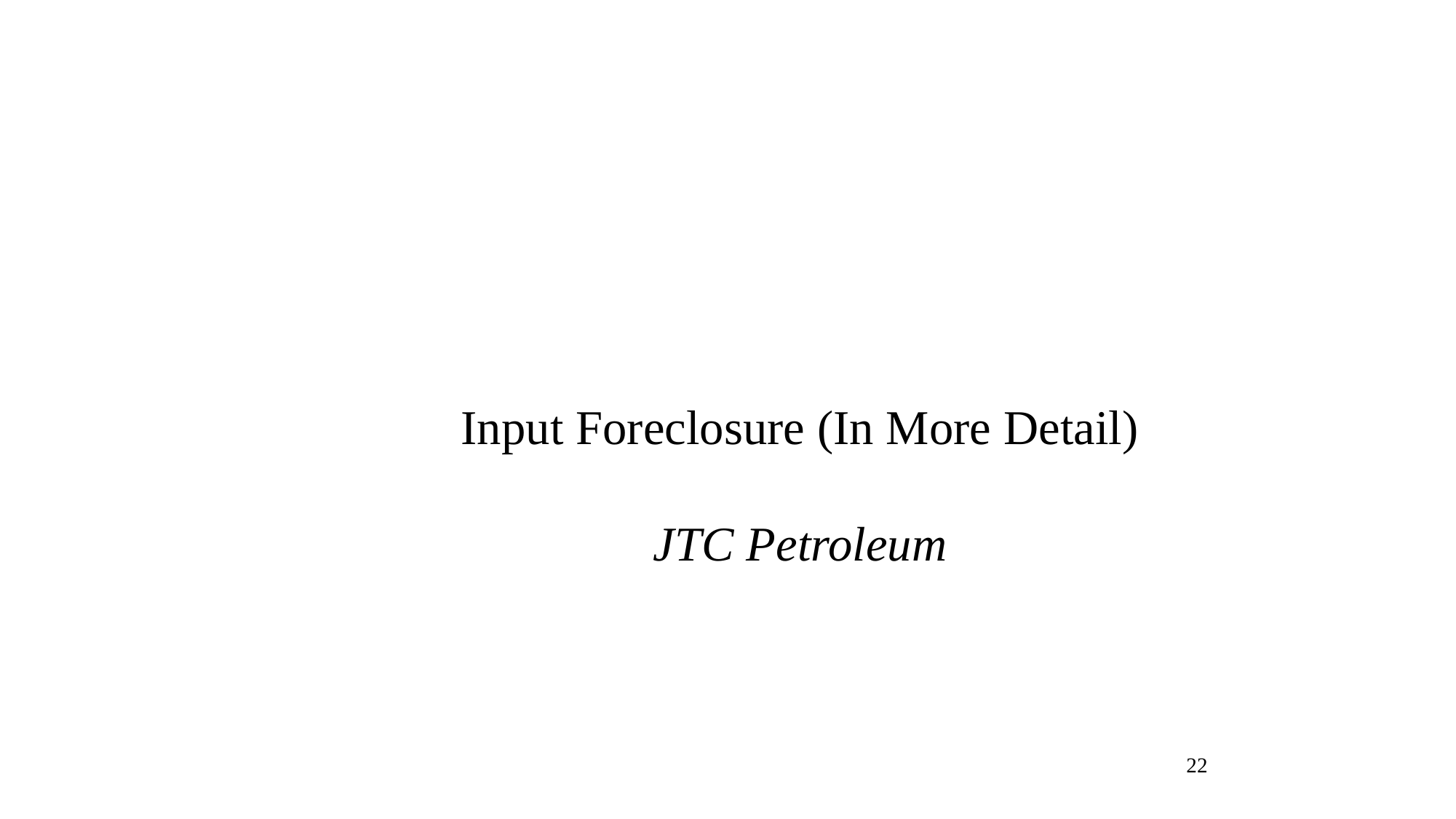

# Input Foreclosure (In More Detail) JTC Petroleum

22